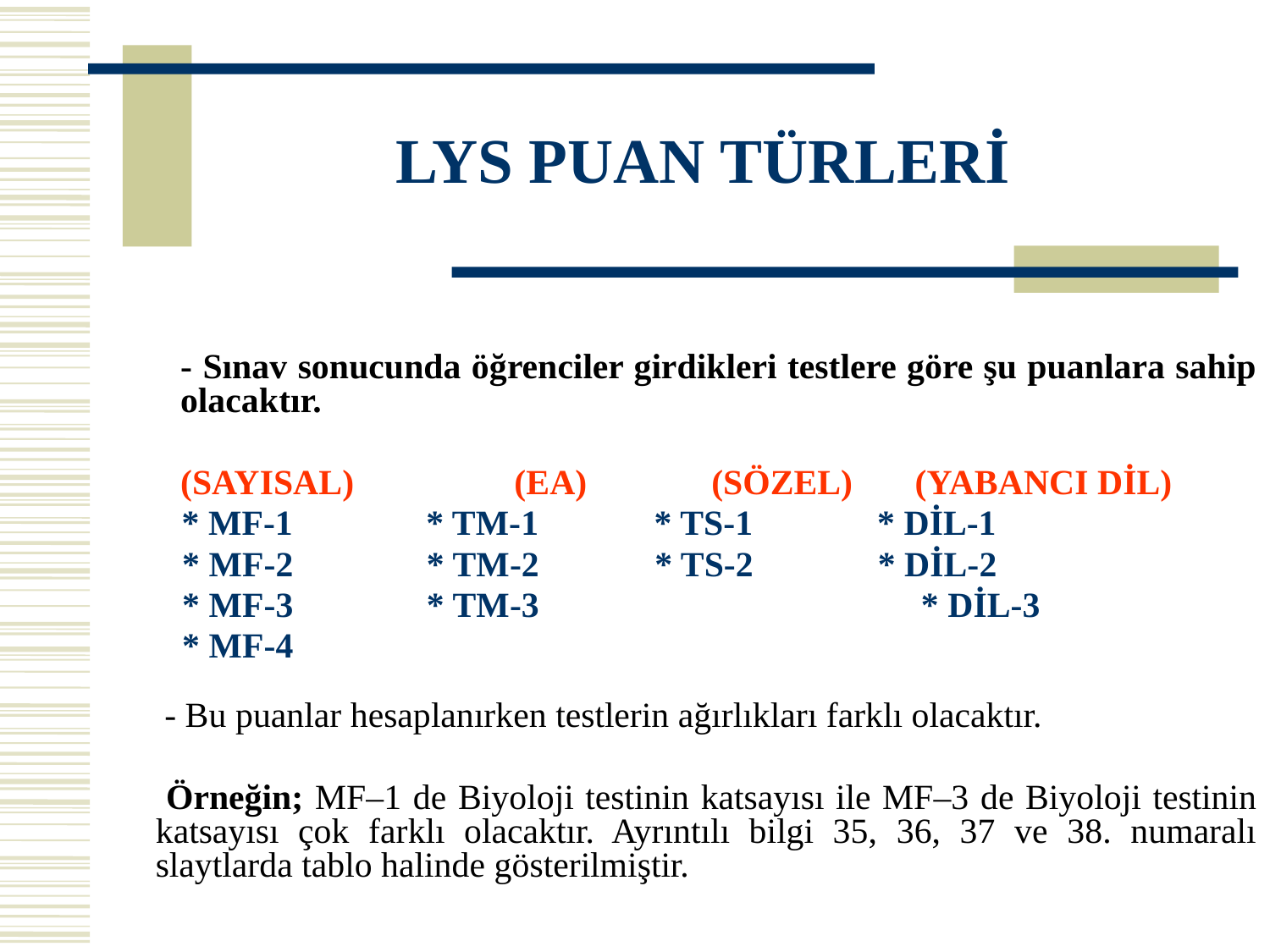

# LYS PUAN TÜRLERİ

- Sınav sonucunda öğrenciler girdikleri testlere göre şu puanlara sahip olacaktır.

(SAYISAL)	         (EA)              (SÖZEL)       (YABANCI DİL)
            * MF-1               * TM-1             * TS-1              * DİL-1
	   * MF-2               * TM-2             * TS-2              * DİL-2
	   * MF-3               * TM-3	                             * DİL-3
	   * MF-4

	 - Bu puanlar hesaplanırken testlerin ağırlıkları farklı olacaktır.

     Örneğin; MF–1 de Biyoloji testinin katsayısı ile MF–3 de Biyoloji testinin katsayısı çok farklı olacaktır. Ayrıntılı bilgi 35, 36, 37 ve 38. numaralı slaytlarda tablo halinde gösterilmiştir.